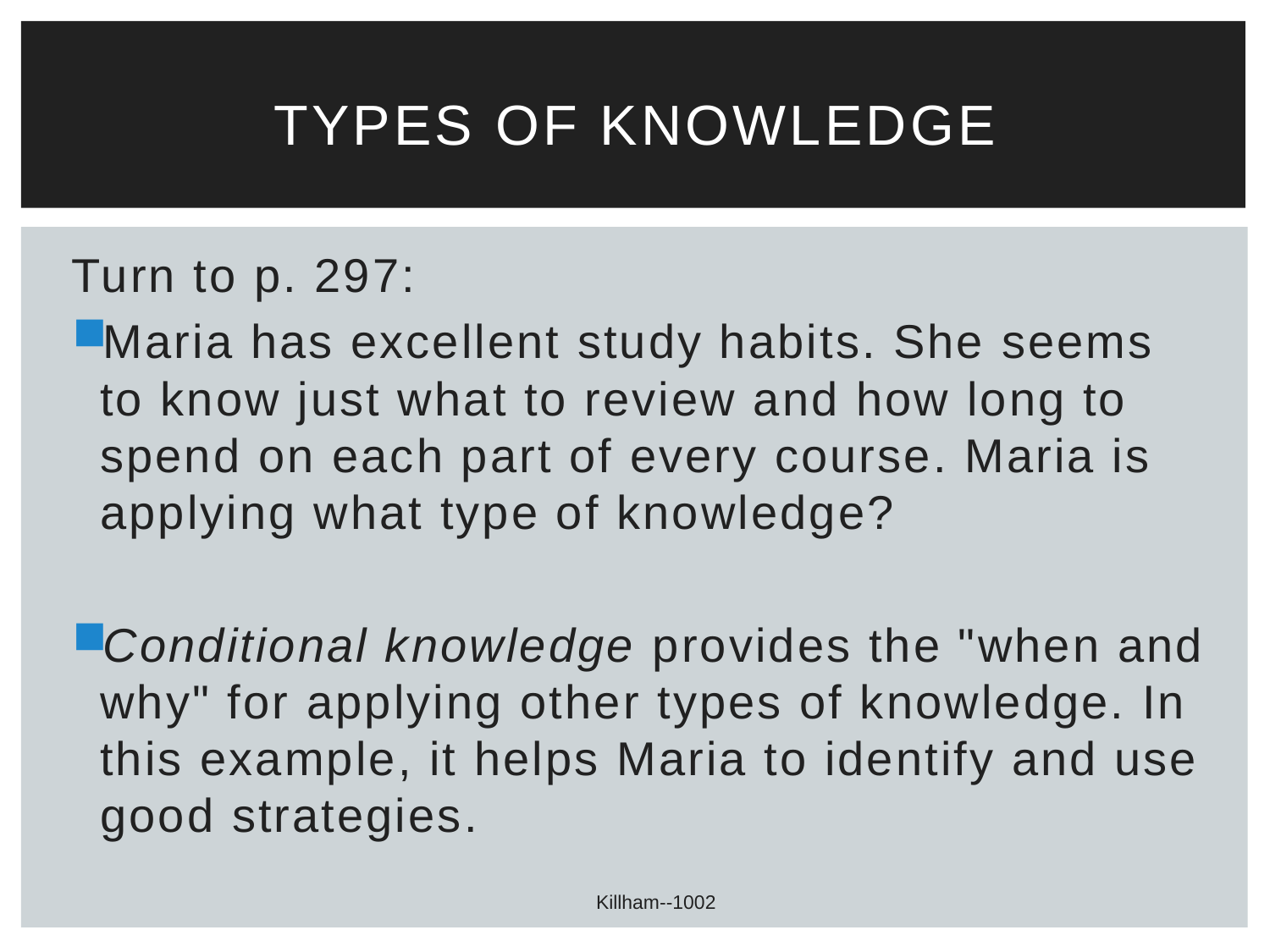

# Types of Knowledge
Turn to p. 297:
Maria has excellent study habits. She seems to know just what to review and how long to spend on each part of every course. Maria is applying what type of knowledge?

Conditional knowledge provides the "when and why" for applying other types of knowledge. In this example, it helps Maria to identify and use good strategies.

Killham--1002